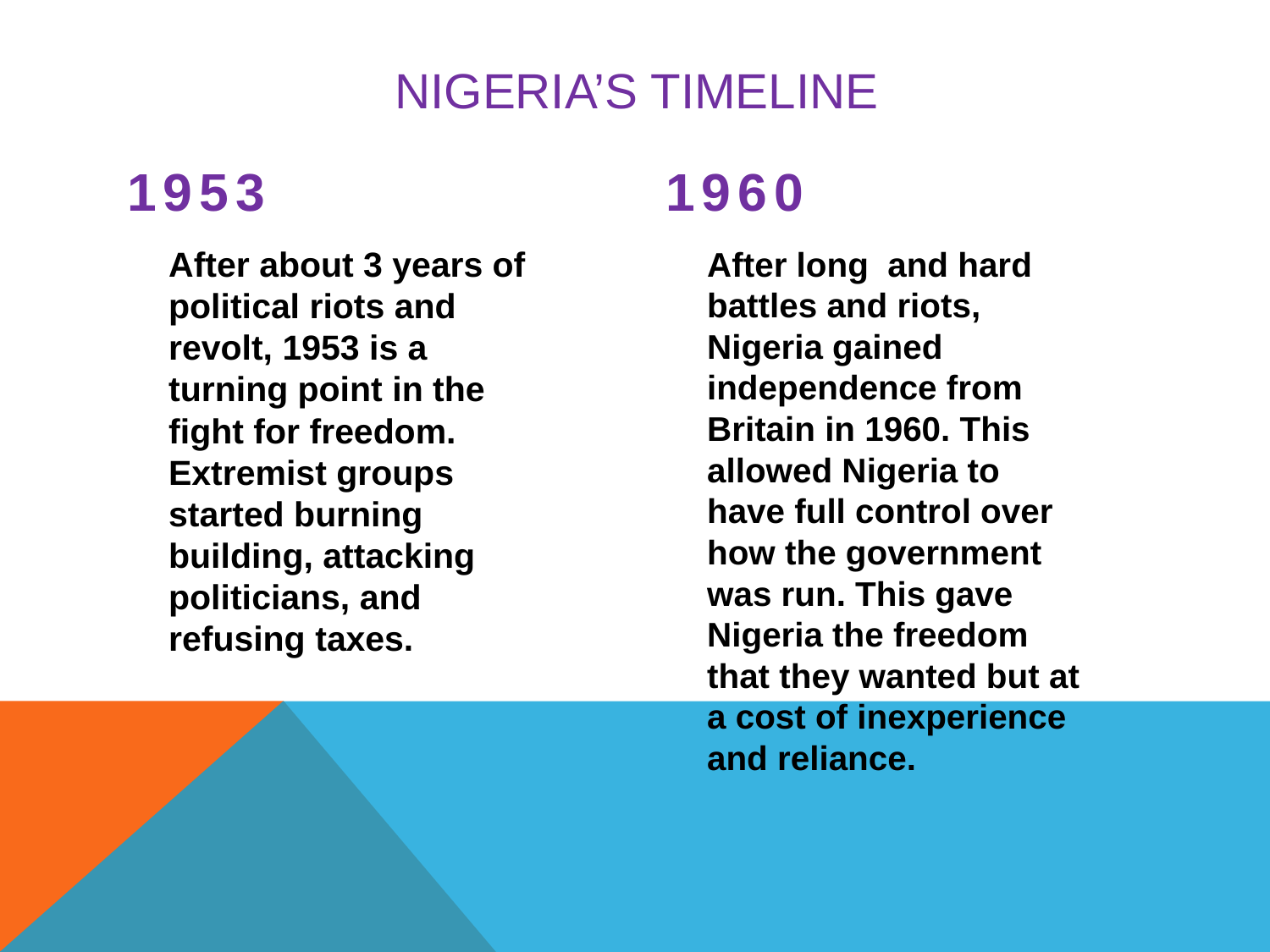

# Nigeria’s timeline
1953
1960
	After about 3 years of political riots and revolt, 1953 is a turning point in the fight for freedom. Extremist groups started burning building, attacking politicians, and refusing taxes.
	After long  and hard battles and riots, Nigeria gained independence from Britain in 1960. This allowed Nigeria to have full control over how the government was run. This gave Nigeria the freedom that they wanted but at a cost of inexperience and reliance.